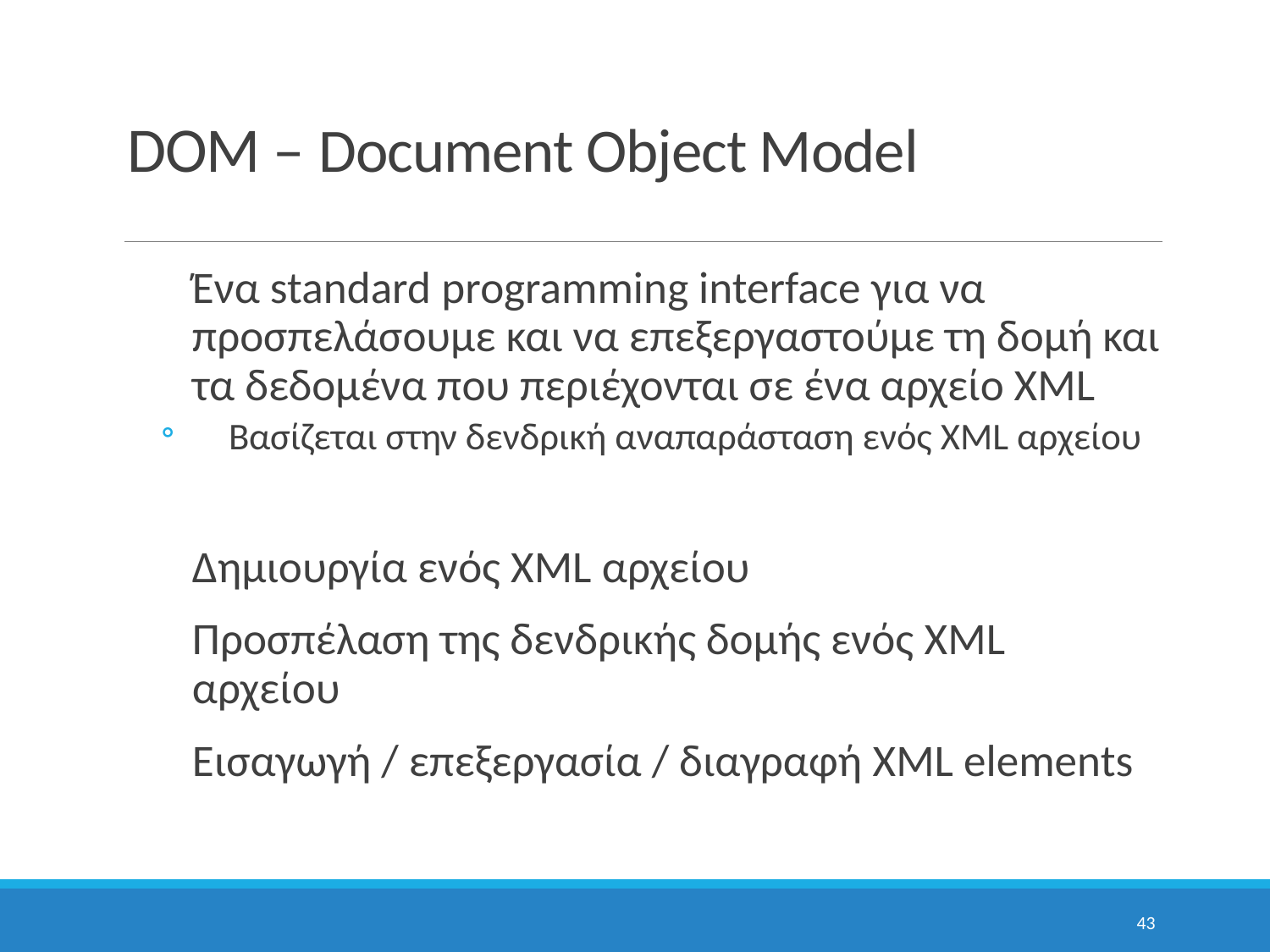

# DOM – Document Object Model
Ένα standard programming interface για να προσπελάσουμε και να επεξεργαστούμε τη δομή και τα δεδομένα που περιέχονται σε ένα αρχείο XML
Βασίζεται στην δενδρική αναπαράσταση ενός XML αρχείου

Δημιουργία ενός XML αρχείου
Προσπέλαση της δενδρικής δομής ενός XML αρχείου
Εισαγωγή / επεξεργασία / διαγραφή XML elements
43